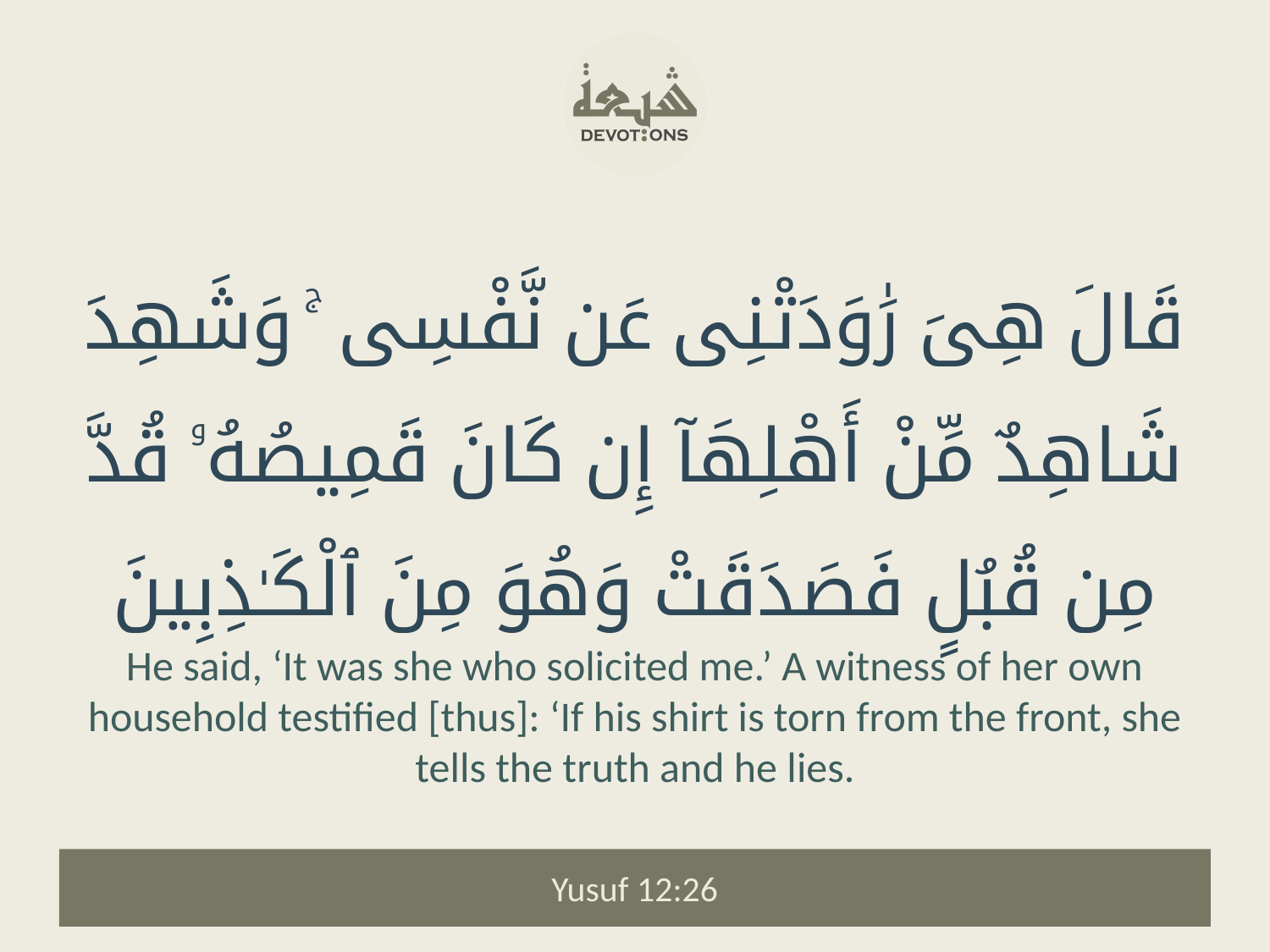

قَالَ هِىَ رَٰوَدَتْنِى عَن نَّفْسِى ۚ وَشَهِدَ شَاهِدٌ مِّنْ أَهْلِهَآ إِن كَانَ قَمِيصُهُۥ قُدَّ مِن قُبُلٍ فَصَدَقَتْ وَهُوَ مِنَ ٱلْكَـٰذِبِينَ
He said, ‘It was she who solicited me.’ A witness of her own household testified [thus]: ‘If his shirt is torn from the front, she tells the truth and he lies.
Yusuf 12:26